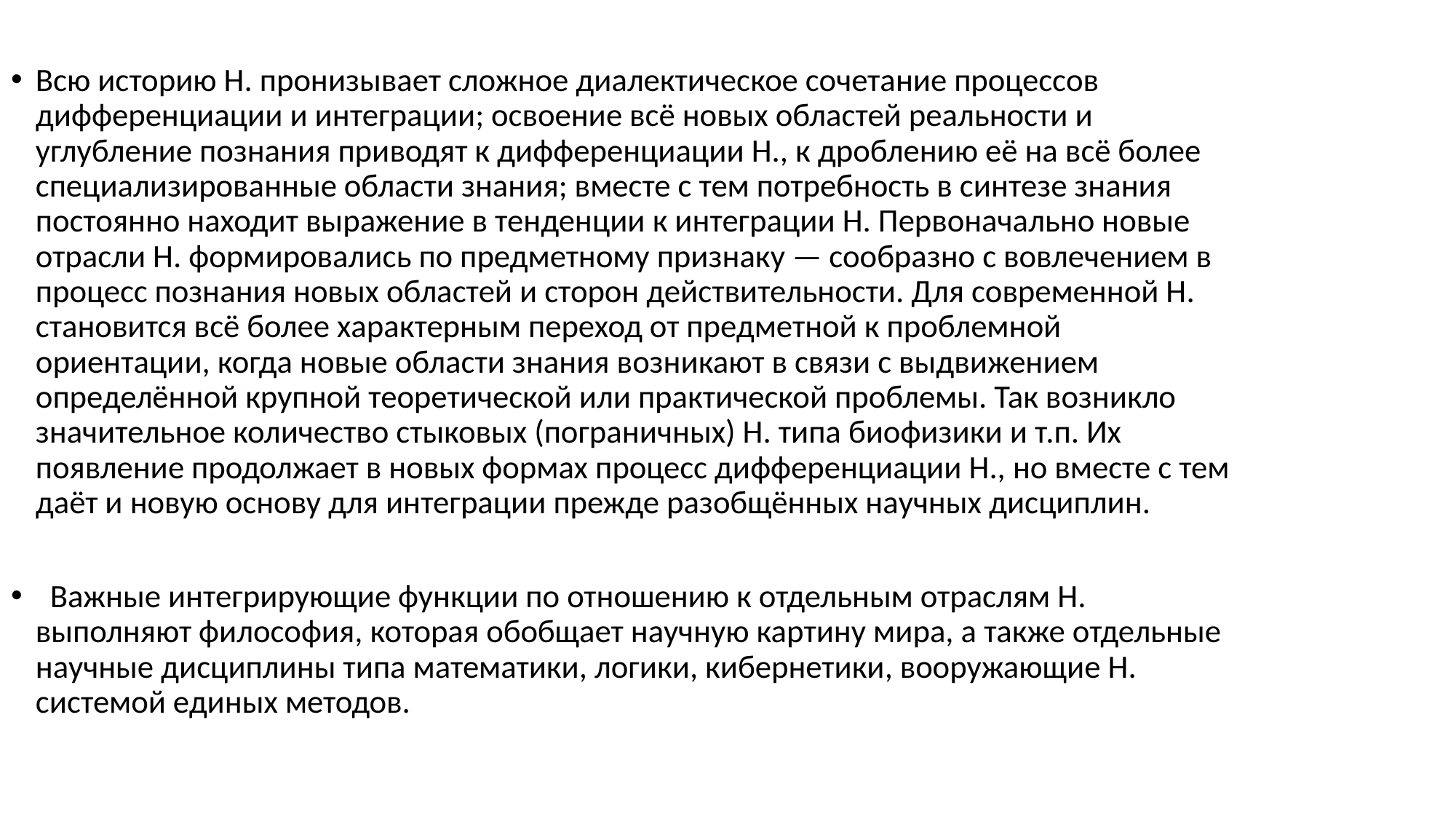

Всю историю Н. пронизывает сложное диалектическое сочетание процессов дифференциации и интеграции; освоение всё новых областей реальности и углубление познания приводят к дифференциации Н., к дроблению её на всё более специализированные области знания; вместе с тем потребность в синтезе знания постоянно находит выражение в тенденции к интеграции Н. Первоначально новые отрасли Н. формировались по предметному признаку — сообразно с вовлечением в процесс познания новых областей и сторон действительности. Для современной Н. становится всё более характерным переход от предметной к проблемной ориентации, когда новые области знания возникают в связи с выдвижением определённой крупной теоретической или практической проблемы. Так возникло значительное количество стыковых (пограничных) Н. типа биофизики и т.п. Их появление продолжает в новых формах процесс дифференциации Н., но вместе с тем даёт и новую основу для интеграции прежде разобщённых научных дисциплин.

  Важные интегрирующие функции по отношению к отдельным отраслям Н. выполняют философия, которая обобщает научную картину мира, а также отдельные научные дисциплины типа математики, логики, кибернетики, вооружающие Н. системой единых методов.